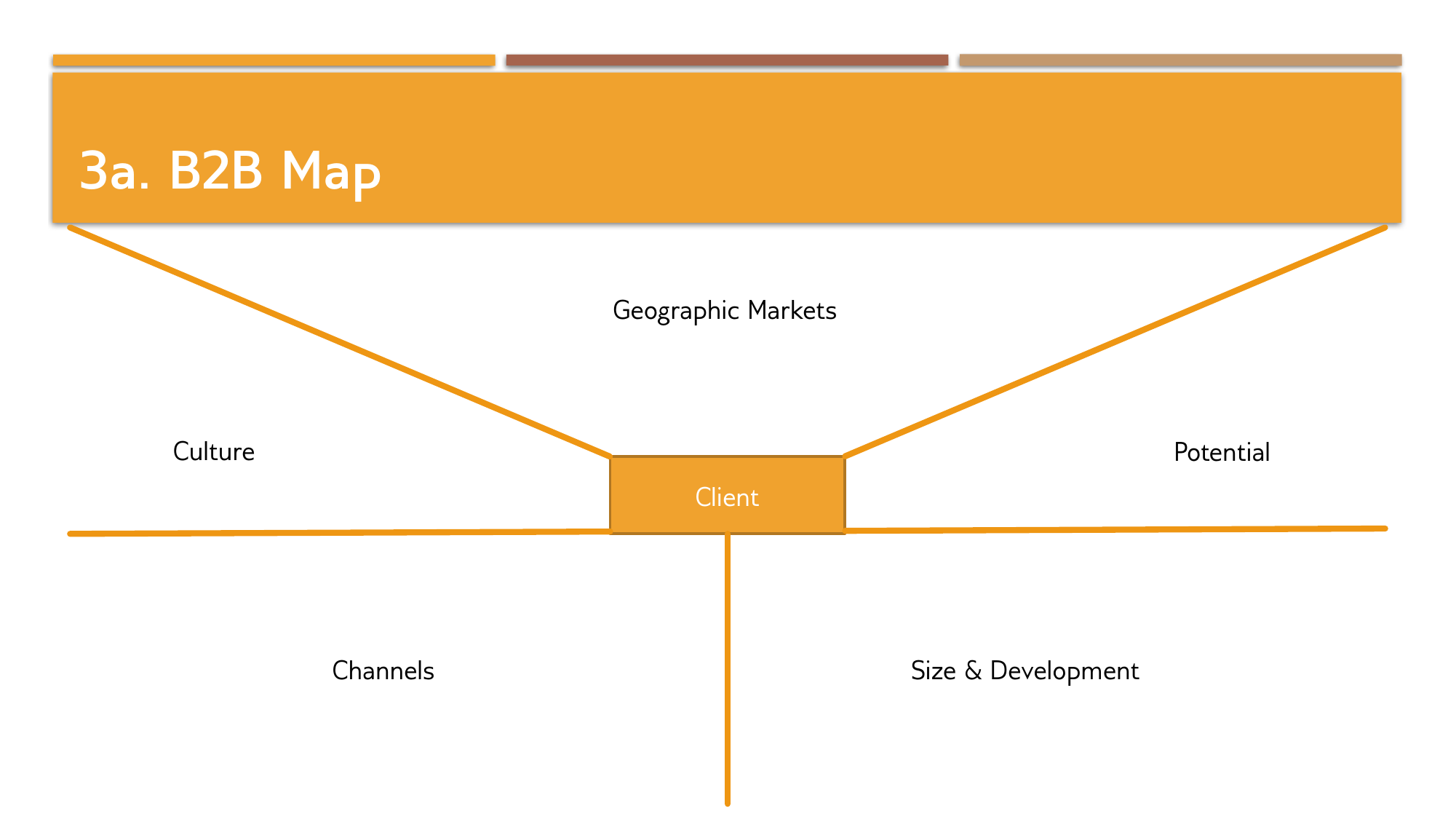

# 3a. B2B Map
Geographic Markets
Culture
Potential
Client
Channels
Size & Development